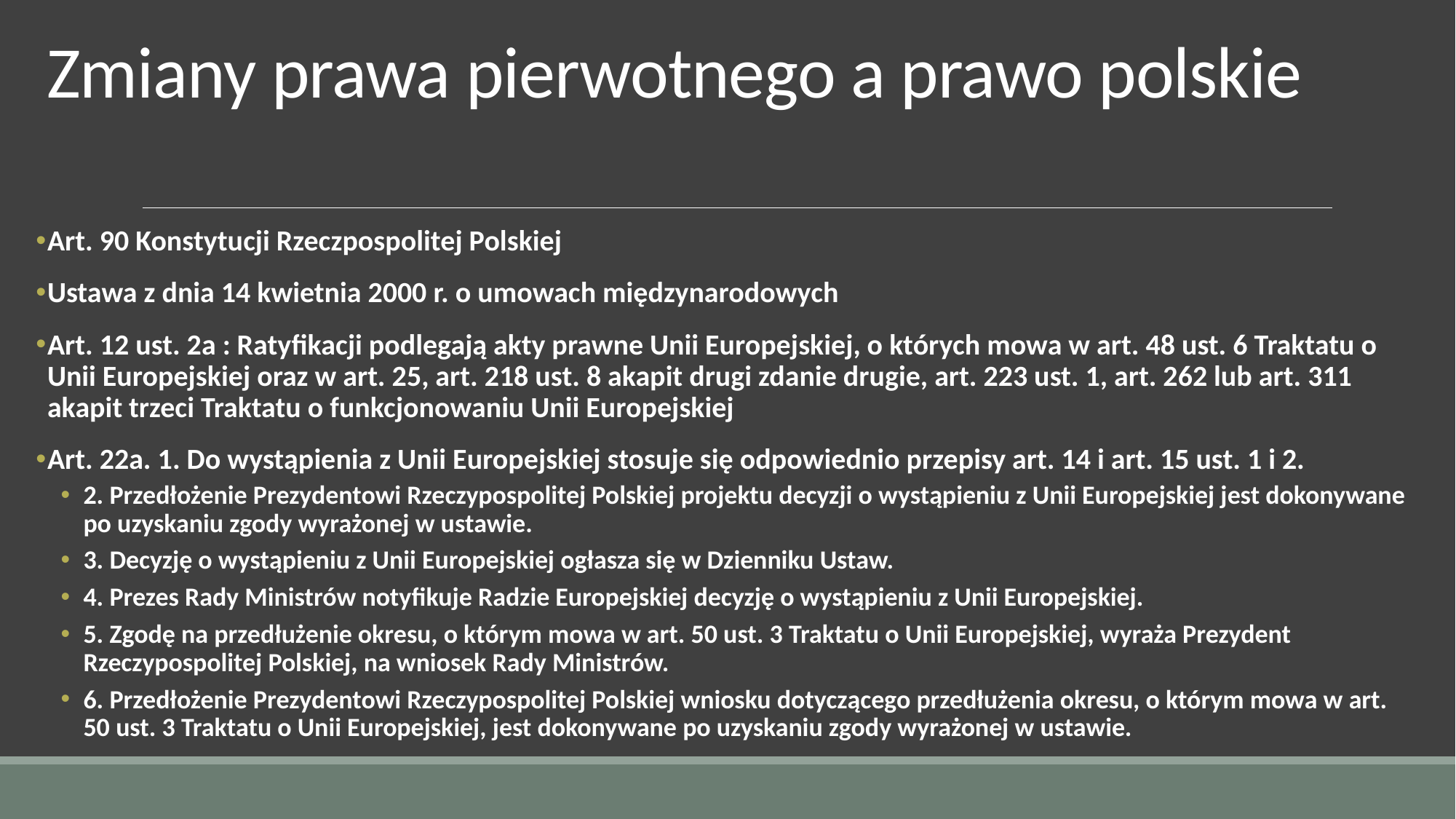

# Zmiany prawa pierwotnego a prawo polskie
Art. 90 Konstytucji Rzeczpospolitej Polskiej
Ustawa z dnia 14 kwietnia 2000 r. o umowach międzynarodowych
Art. 12 ust. 2a : Ratyfikacji podlegają akty prawne Unii Europejskiej, o których mowa w art. 48 ust. 6 Traktatu o Unii Europejskiej oraz w art. 25, art. 218 ust. 8 akapit drugi zdanie drugie, art. 223 ust. 1, art. 262 lub art. 311 akapit trzeci Traktatu o funkcjonowaniu Unii Europejskiej
Art. 22a. 1. Do wystąpienia z Unii Europejskiej stosuje się odpowiednio przepisy art. 14 i art. 15 ust. 1 i 2.
2. Przedłożenie Prezydentowi Rzeczypospolitej Polskiej projektu decyzji o wystąpieniu z Unii Europejskiej jest dokonywane po uzyskaniu zgody wyrażonej w ustawie.
3. Decyzję o wystąpieniu z Unii Europejskiej ogłasza się w Dzienniku Ustaw.
4. Prezes Rady Ministrów notyfikuje Radzie Europejskiej decyzję o wystąpieniu z Unii Europejskiej.
5. Zgodę na przedłużenie okresu, o którym mowa w art. 50 ust. 3 Traktatu o Unii Europejskiej, wyraża Prezydent Rzeczypospolitej Polskiej, na wniosek Rady Ministrów.
6. Przedłożenie Prezydentowi Rzeczypospolitej Polskiej wniosku dotyczącego przedłużenia okresu, o którym mowa w art. 50 ust. 3 Traktatu o Unii Europejskiej, jest dokonywane po uzyskaniu zgody wyrażonej w ustawie.